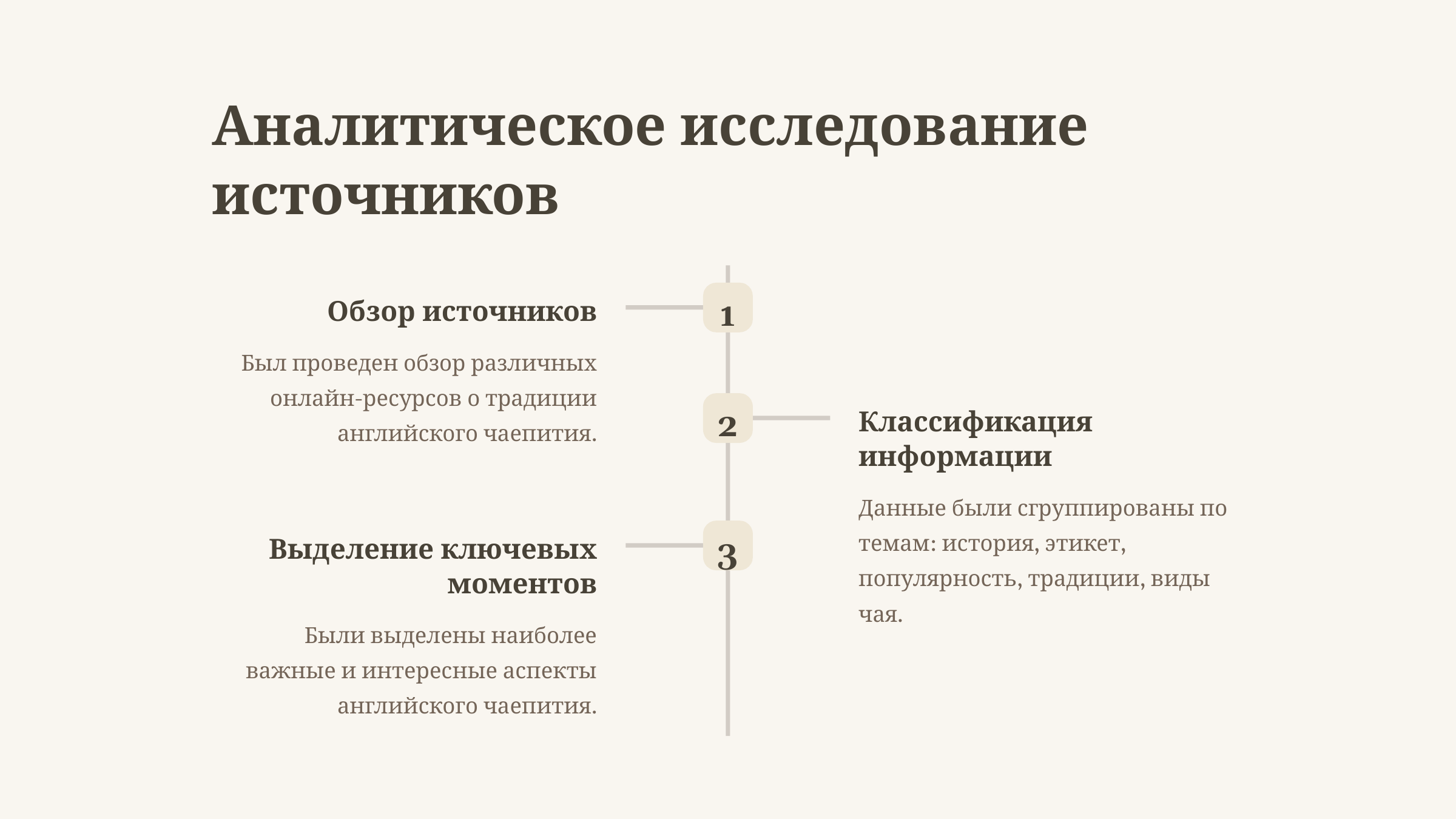

Аналитическое исследование источников

1
Обзор источников

Был проведен обзор различных онлайн-ресурсов о традиции английского чаепития.

2
Классификация информации

Данные были сгруппированы по темам: история, этикет, популярность, традиции, виды чая.

3
Выделение ключевых моментов

Были выделены наиболее важные и интересные аспекты английского чаепития.